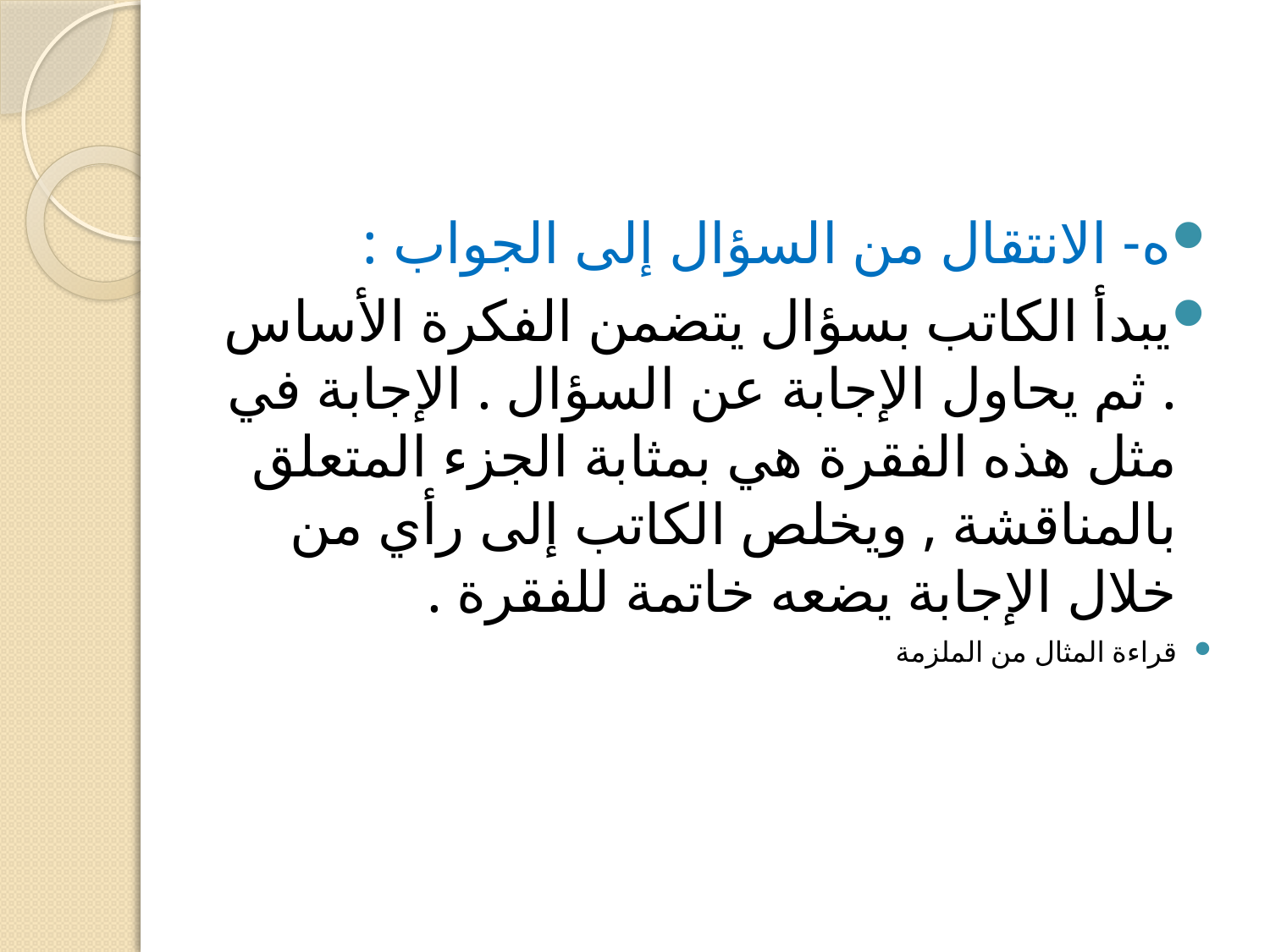

ه- الانتقال من السؤال إلى الجواب :
يبدأ الكاتب بسؤال يتضمن الفكرة الأساس . ثم يحاول الإجابة عن السؤال . الإجابة في مثل هذه الفقرة هي بمثابة الجزء المتعلق بالمناقشة , ويخلص الكاتب إلى رأي من خلال الإجابة يضعه خاتمة للفقرة .
قراءة المثال من الملزمة